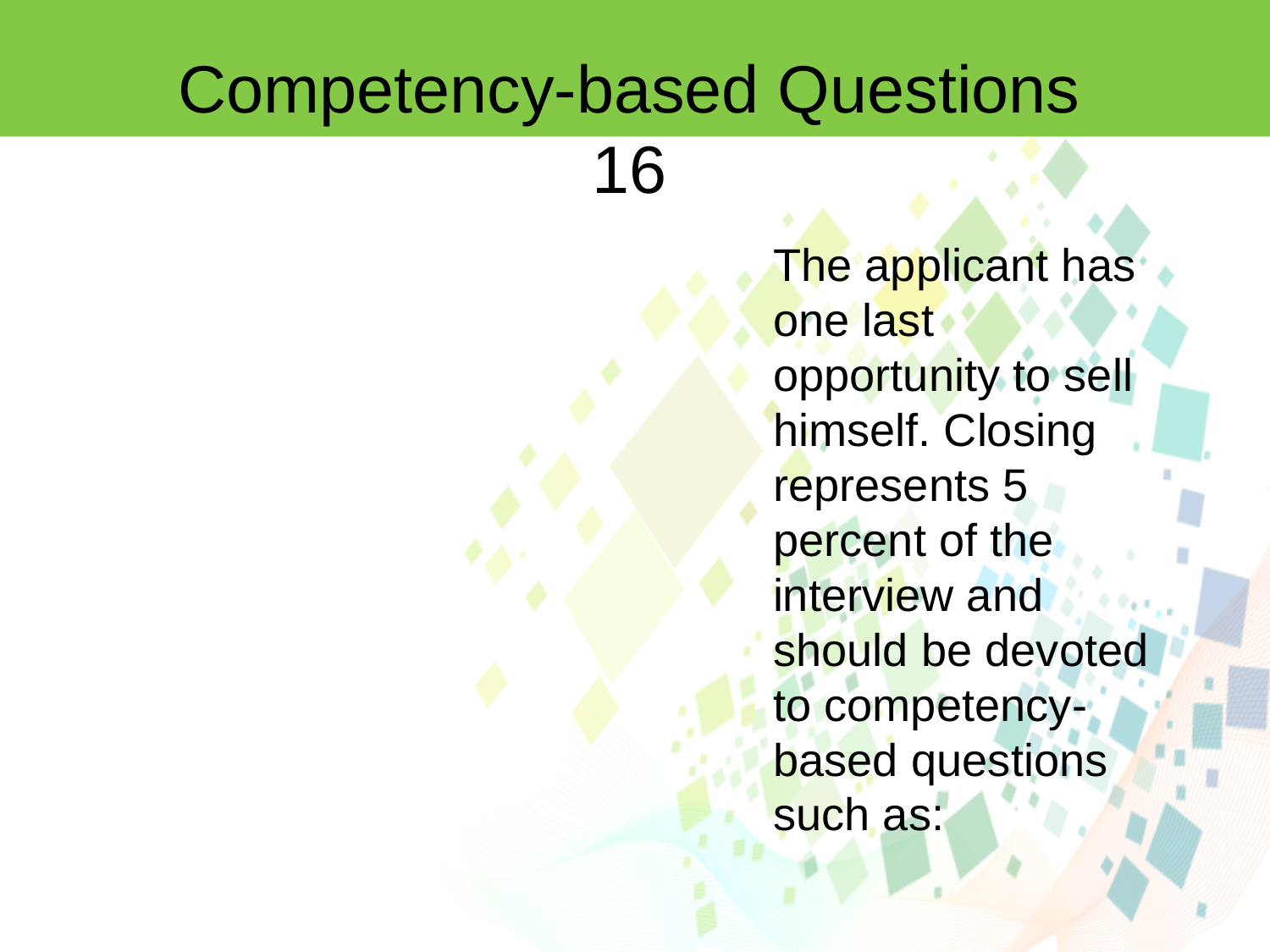

Competency-based Questions 16
The applicant has one last opportunity to sell himself. Closing
represents 5 percent of the interview and should be devoted to competency-based questions such as: